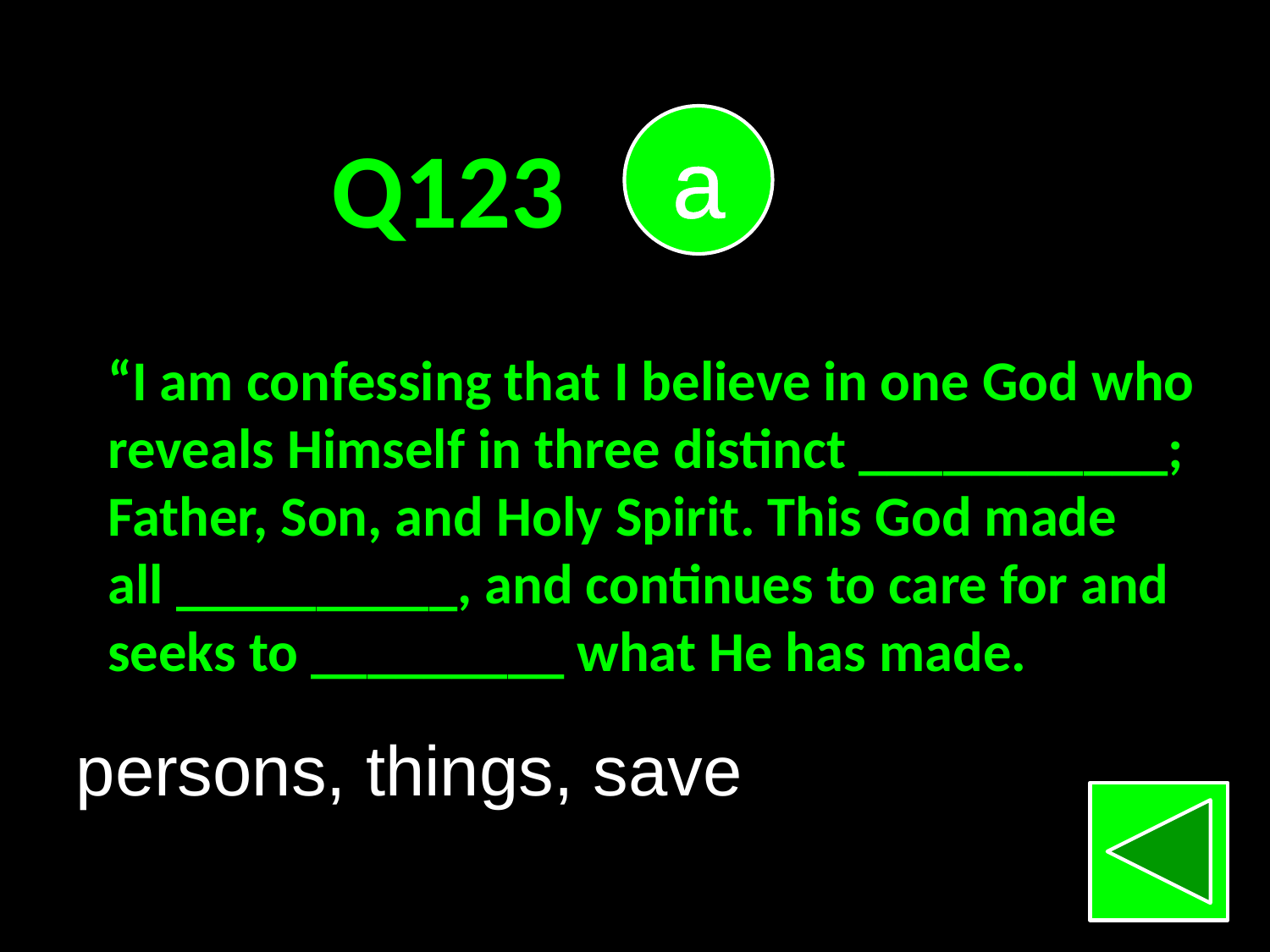

a
Q123
“I am confessing that I believe in one God who reveals Himself in three distinct ___________;
Father, Son, and Holy Spirit. This God made
all __________, and continues to care for and
seeks to _________ what He has made.
persons, things, save